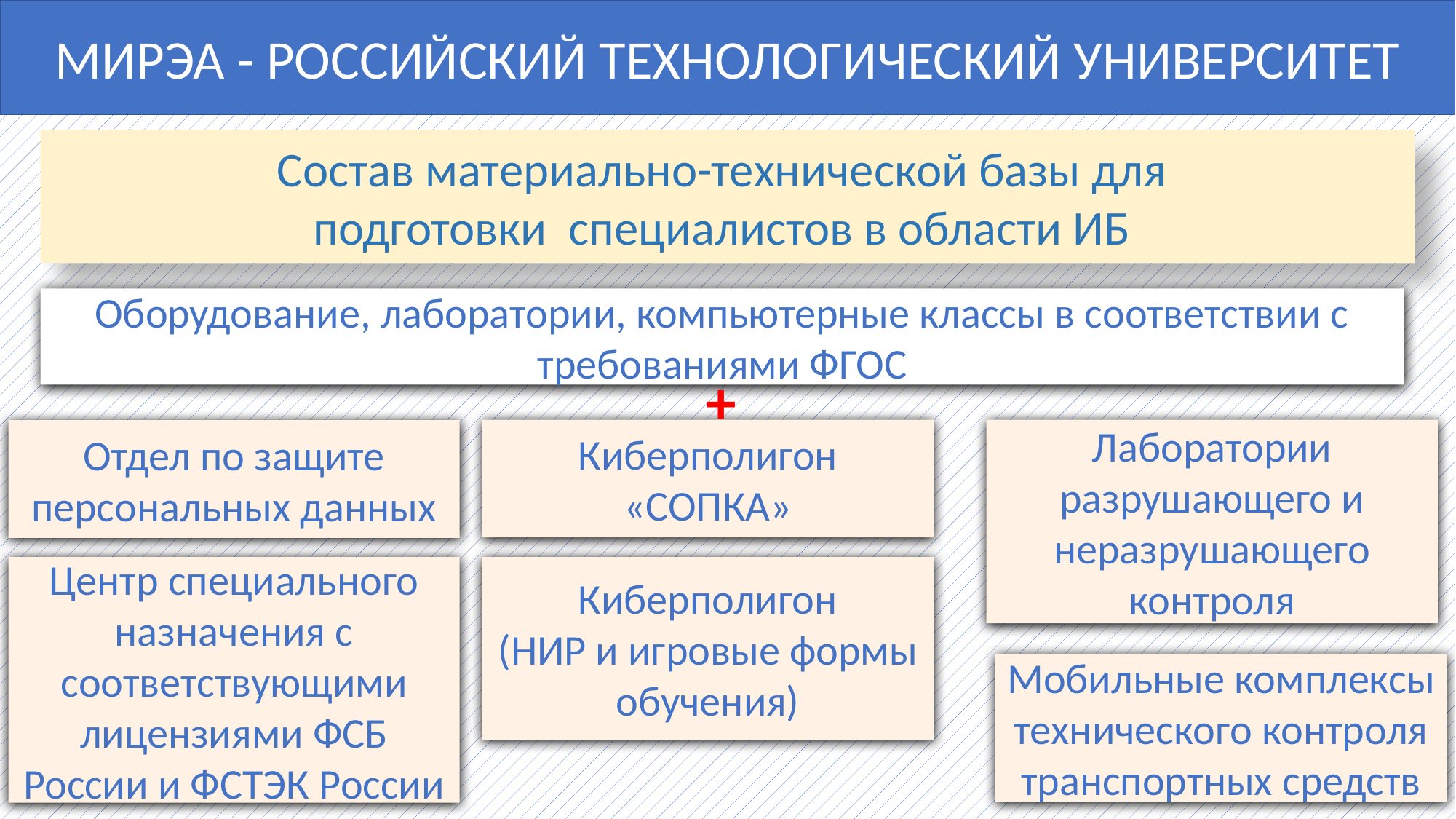

МИРЭА - РОССИЙСКИЙ ТЕХНОЛОГИЧЕСКИЙ УНИВЕРСИТЕТ
Состав материально-технической базы для
подготовки  специалистов в области ИБ

Оборудование, лаборатории, компьютерные классы в соответствии с требованиями ФГОС
+
Лаборатории разрушающего и неразрушающего контроля
Киберполигон «СОПКА»
Отдел по защите персональных данных
Центр специального назначения с соответствующими лицензиями ФСБ России и ФСТЭК России
Киберполигон
(НИР и игровые формы обучения)
Мобильные комплексы технического контроля транспортных средств

10